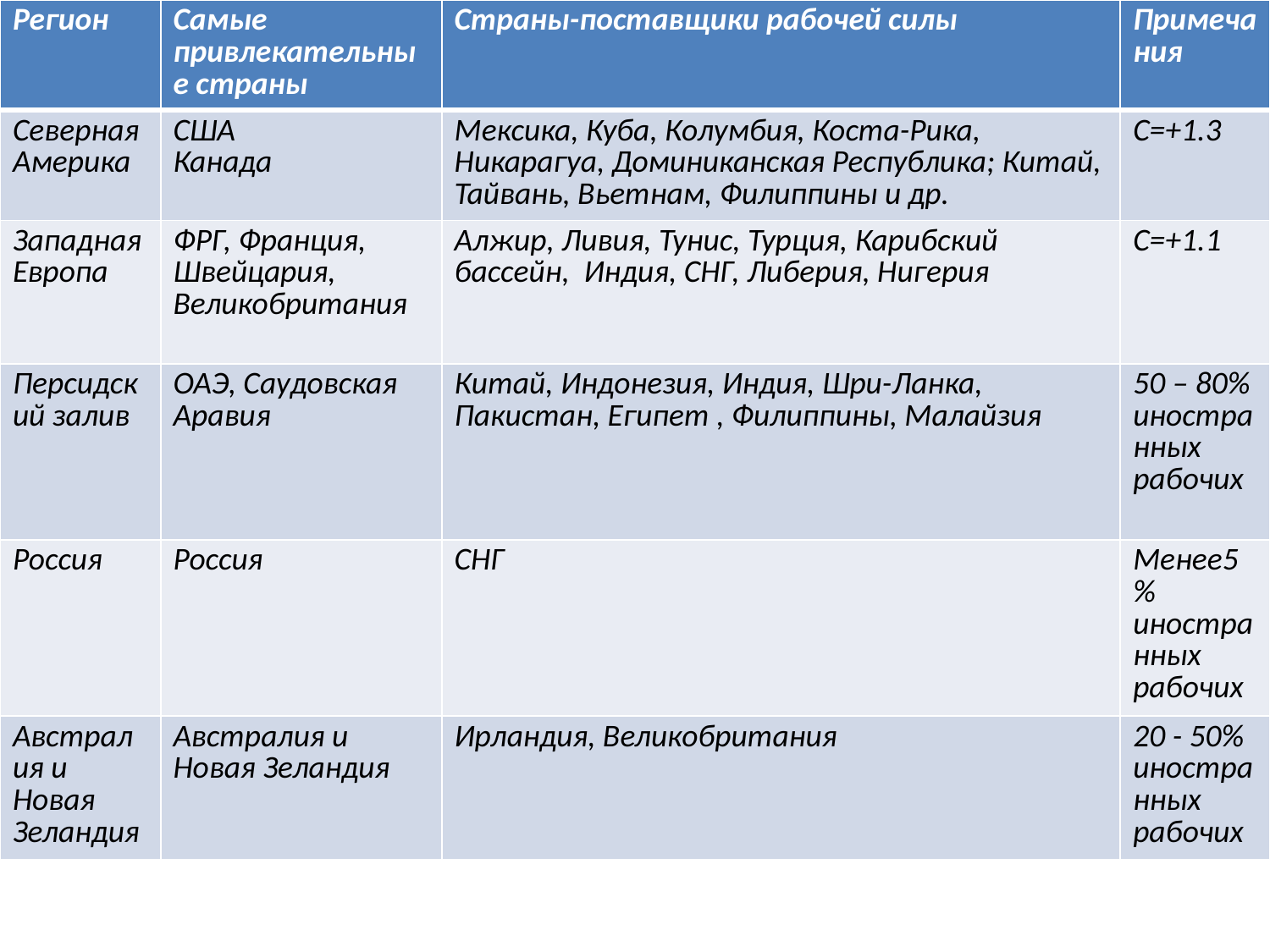

| Регион | Самые привлекательные страны | Страны-поставщики рабочей силы | Примечания |
| --- | --- | --- | --- |
| Северная Америка | США Канада | Мексика, Куба, Колумбия, Коста-Рика, Никарагуа, Доминиканская Республика; Китай, Тайвань, Вьетнам, Филиппины и др. | С=+1.3 |
| Западная Европа | ФРГ, Франция, Швейцария, Великобритания | Алжир, Ливия, Тунис, Турция, Карибский бассейн, Индия, СНГ, Либерия, Нигерия | С=+1.1 |
| Персидский залив | ОАЭ, Саудовская Аравия | Китай, Индонезия, Индия, Шри-Ланка, Пакистан, Египет , Филиппины, Малайзия | 50 – 80% иностранных рабочих |
| Россия | Россия | СНГ | Менее5% иностранных рабочих |
| Австралия и Новая Зеландия | Австралия и Новая Зеландия | Ирландия, Великобритания | 20 - 50% иностранных рабочих |